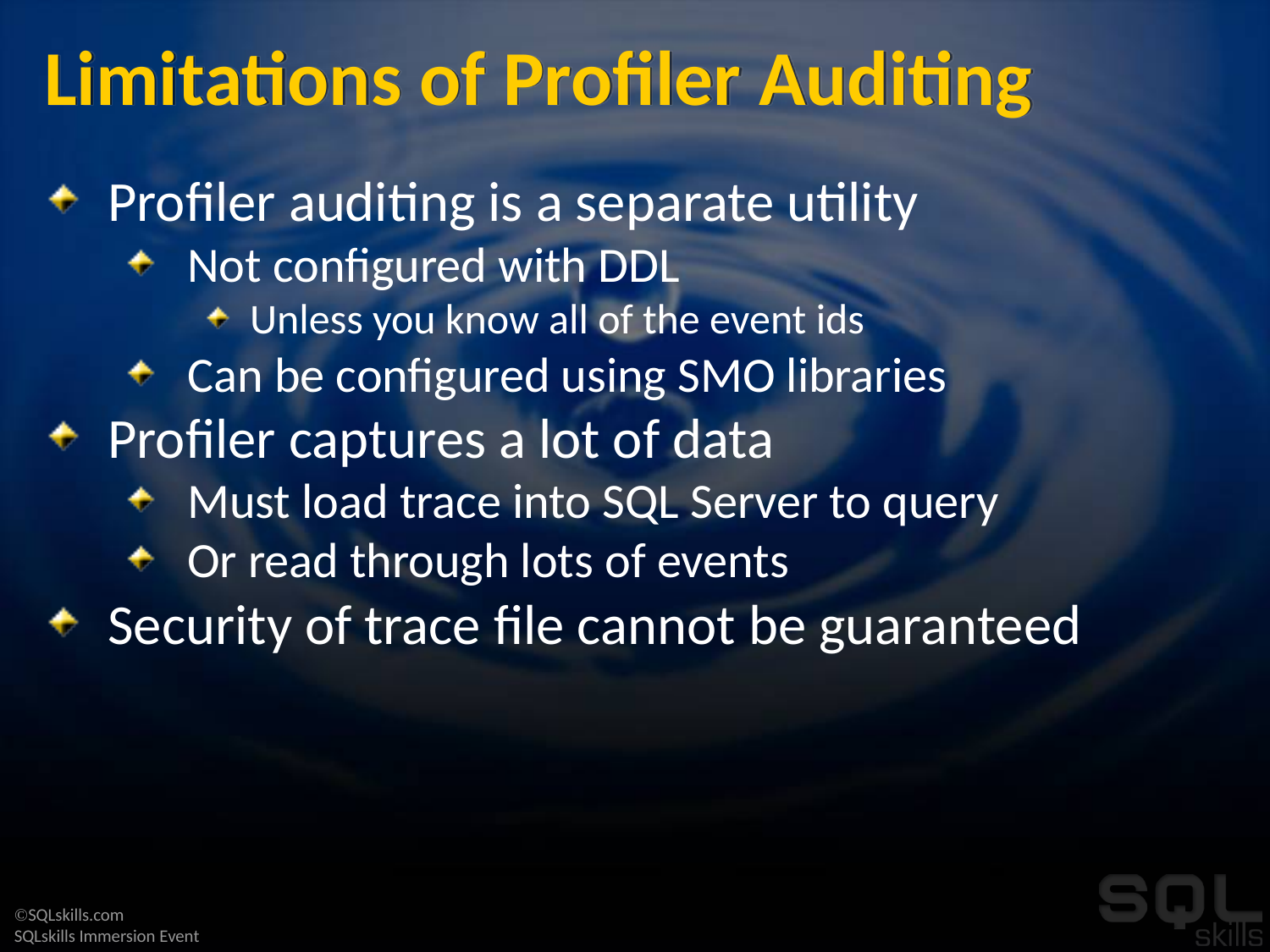

# Limitations of Profiler Auditing
Profiler auditing is a separate utility
Not configured with DDL
Unless you know all of the event ids
Can be configured using SMO libraries
Profiler captures a lot of data
Must load trace into SQL Server to query
Or read through lots of events
Security of trace file cannot be guaranteed